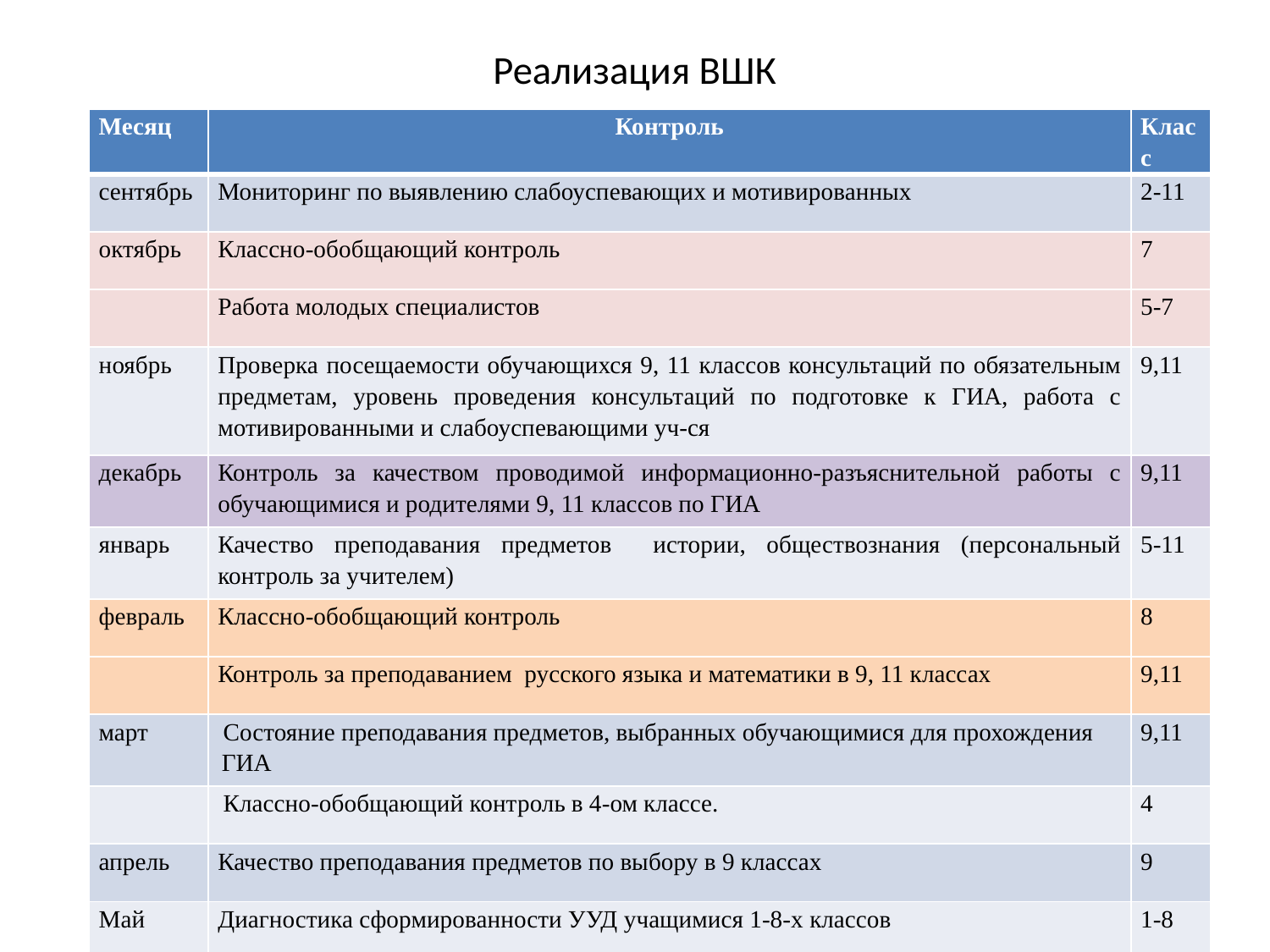

# Реализация ВШК
| Месяц | Контроль | Класс |
| --- | --- | --- |
| сентябрь | Мониторинг по выявлению слабоуспевающих и мотивированных | 2-11 |
| октябрь | Классно-обобщающий контроль | 7 |
|  | Работа молодых специалистов | 5-7 |
| ноябрь | Проверка посещаемости обучающихся 9, 11 классов консультаций по обязательным предметам, уровень проведения консультаций по подготовке к ГИА, работа с мотивированными и слабоуспевающими уч-ся | 9,11 |
| декабрь | Контроль за качеством проводимой информационно-разъяснительной работы с обучающимися и родителями 9, 11 классов по ГИА | 9,11 |
| январь | Качество преподавания предметов истории, обществознания (персональный контроль за учителем) | 5-11 |
| февраль | Классно-обобщающий контроль | 8 |
|  | Контроль за преподаванием русского языка и математики в 9, 11 классах | 9,11 |
| март | Состояние преподавания предметов, выбранных обучающимися для прохождения ГИА | 9,11 |
|  | Классно-обобщающий контроль в 4-ом классе. | 4 |
| апрель | Качество преподавания предметов по выбору в 9 классах | 9 |
| Май | Диагностика сформированности УУД учащимися 1-8-х классов | 1-8 |